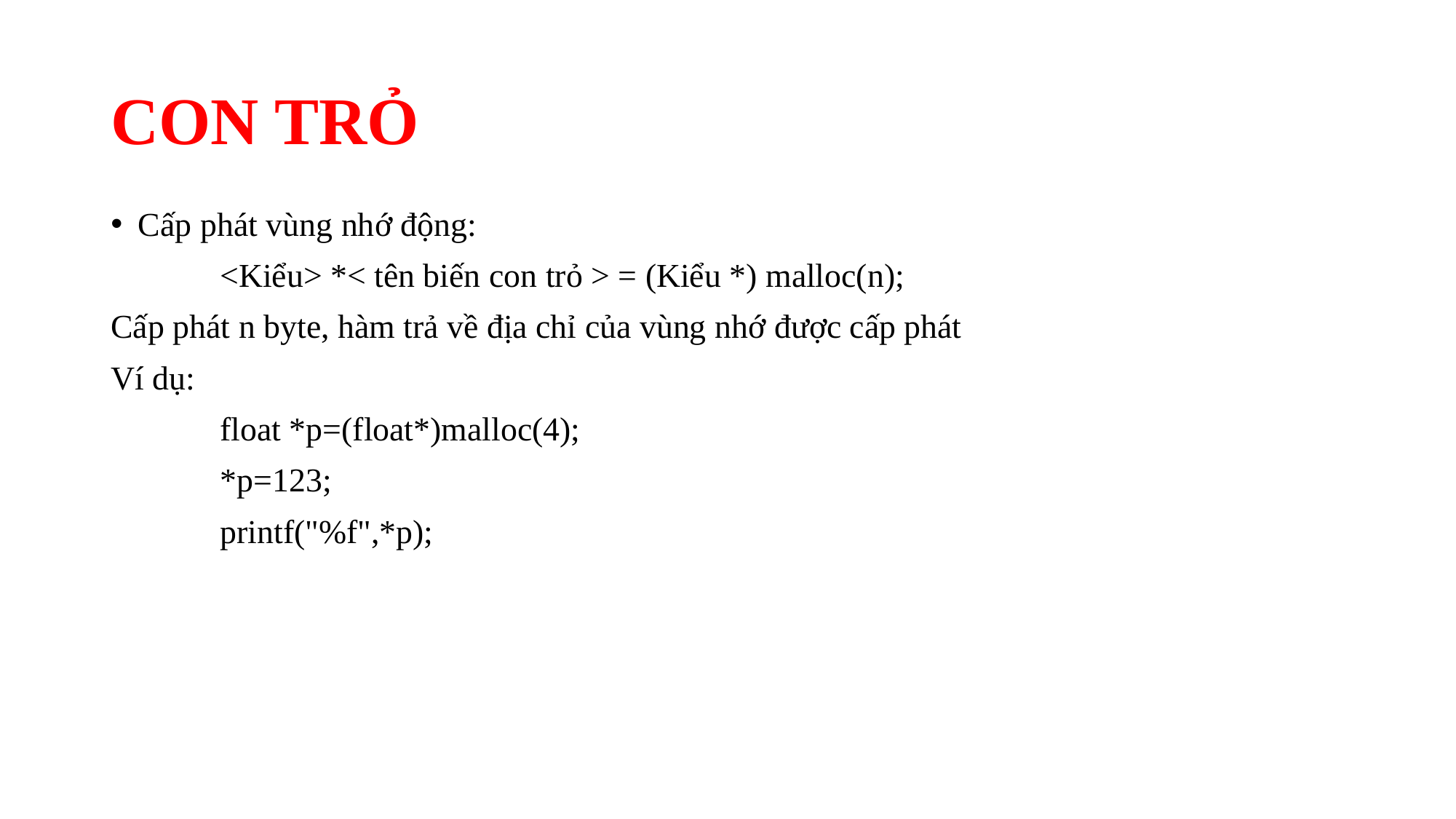

# CON TRỎ
Cấp phát vùng nhớ động:
 	<Kiểu> *< tên biến con trỏ > = (Kiểu *) malloc(n);
Cấp phát n byte, hàm trả về địa chỉ của vùng nhớ được cấp phát
Ví dụ:
	float *p=(float*)malloc(4);
	*p=123;
	printf("%f",*p);